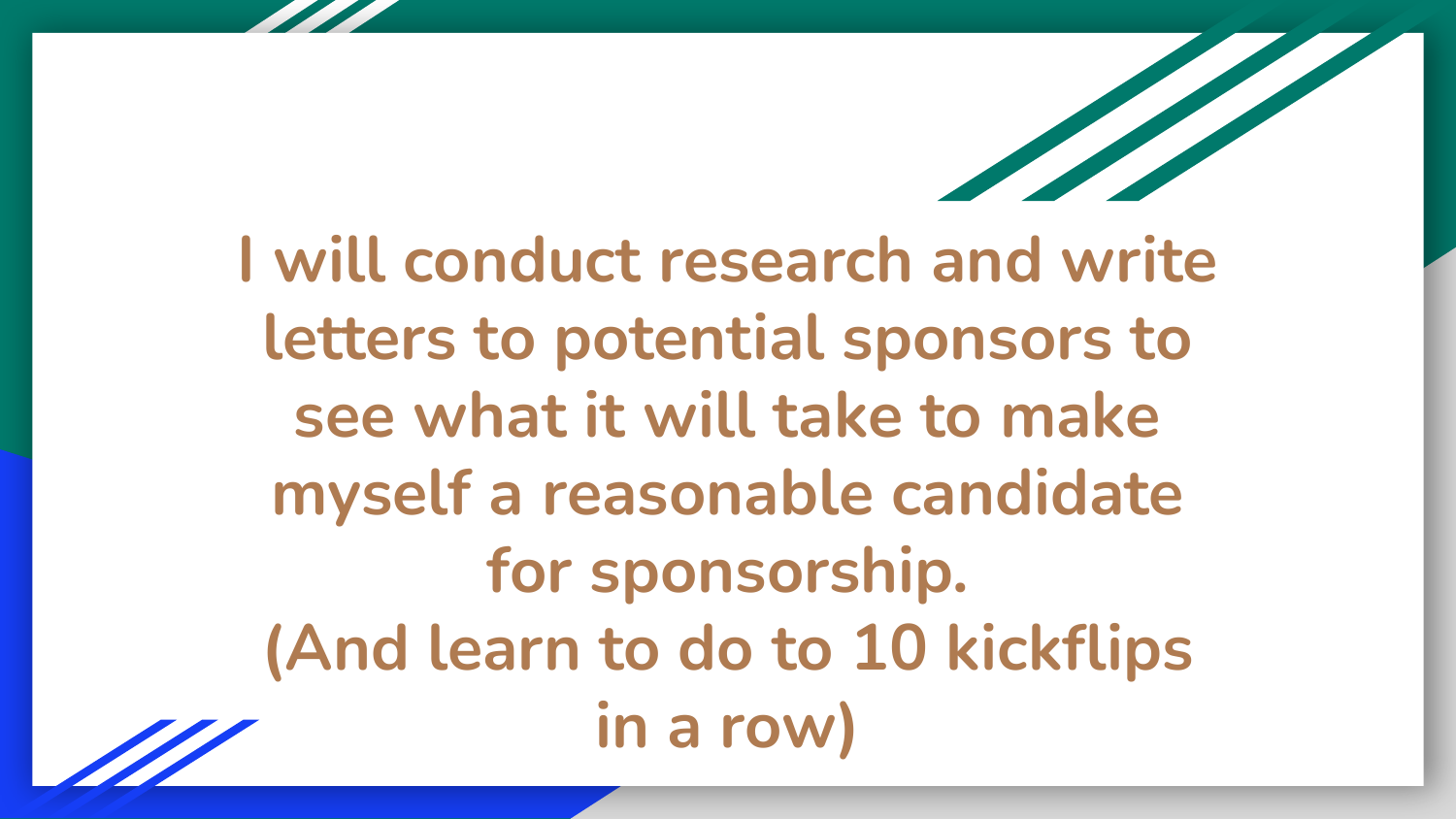

# I will conduct research and write letters to potential sponsors to see what it will take to make myself a reasonable candidate for sponsorship.
(And learn to do to 10 kickflips in a row)